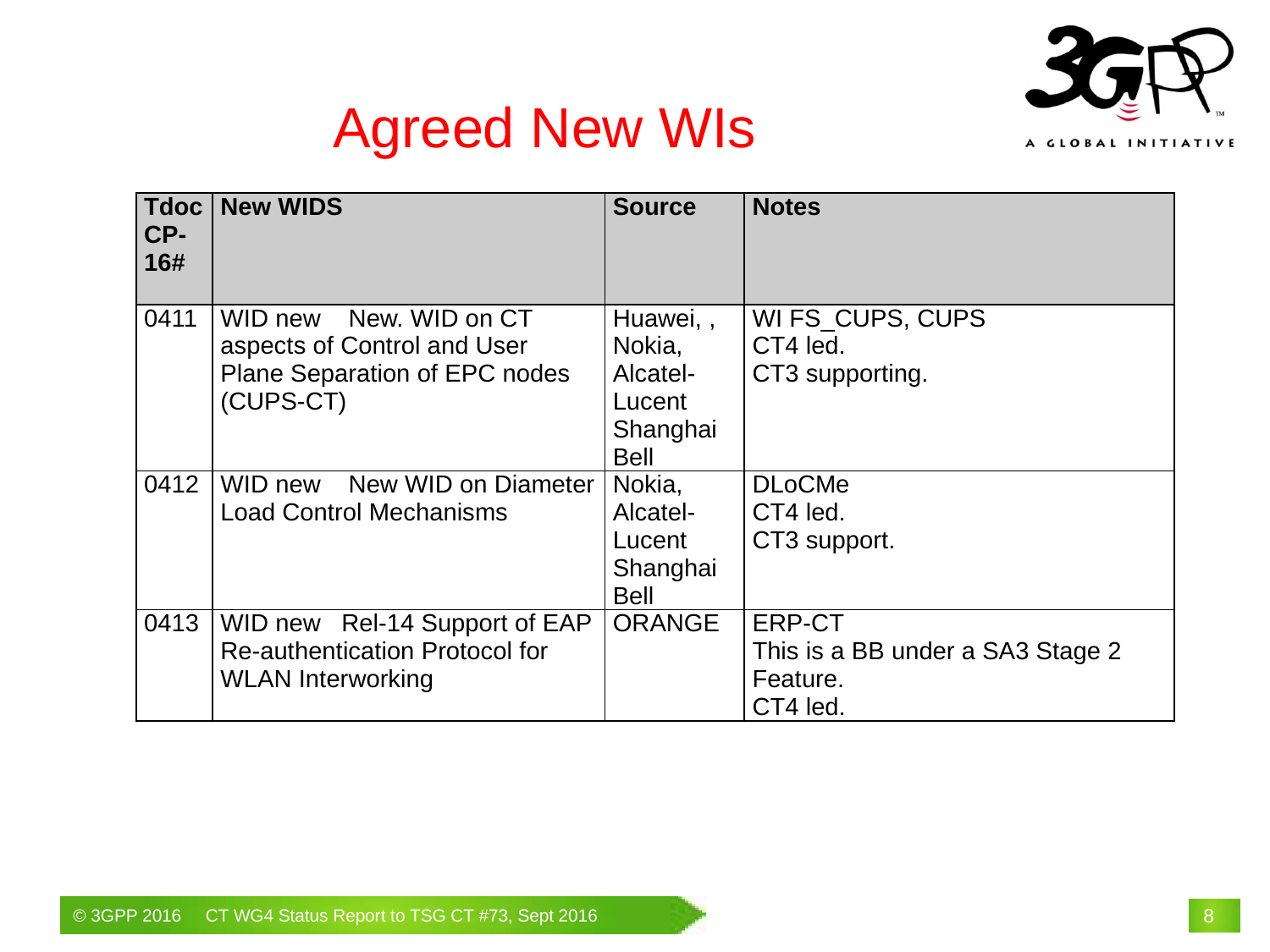

# Agreed New WIs
| Tdoc CP-16# | New WIDS | Source | Notes |
| --- | --- | --- | --- |
| 0411 | WID new New. WID on CT aspects of Control and User Plane Separation of EPC nodes (CUPS-CT) | Huawei, , Nokia, Alcatel-Lucent Shanghai Bell | WI FS\_CUPS, CUPS CT4 led. CT3 supporting. |
| 0412 | WID new New WID on Diameter Load Control Mechanisms | Nokia, Alcatel-Lucent Shanghai Bell | DLoCMe CT4 led. CT3 support. |
| 0413 | WID new Rel-14 Support of EAP Re-authentication Protocol for WLAN Interworking | ORANGE | ERP-CT This is a BB under a SA3 Stage 2 Feature. CT4 led. |